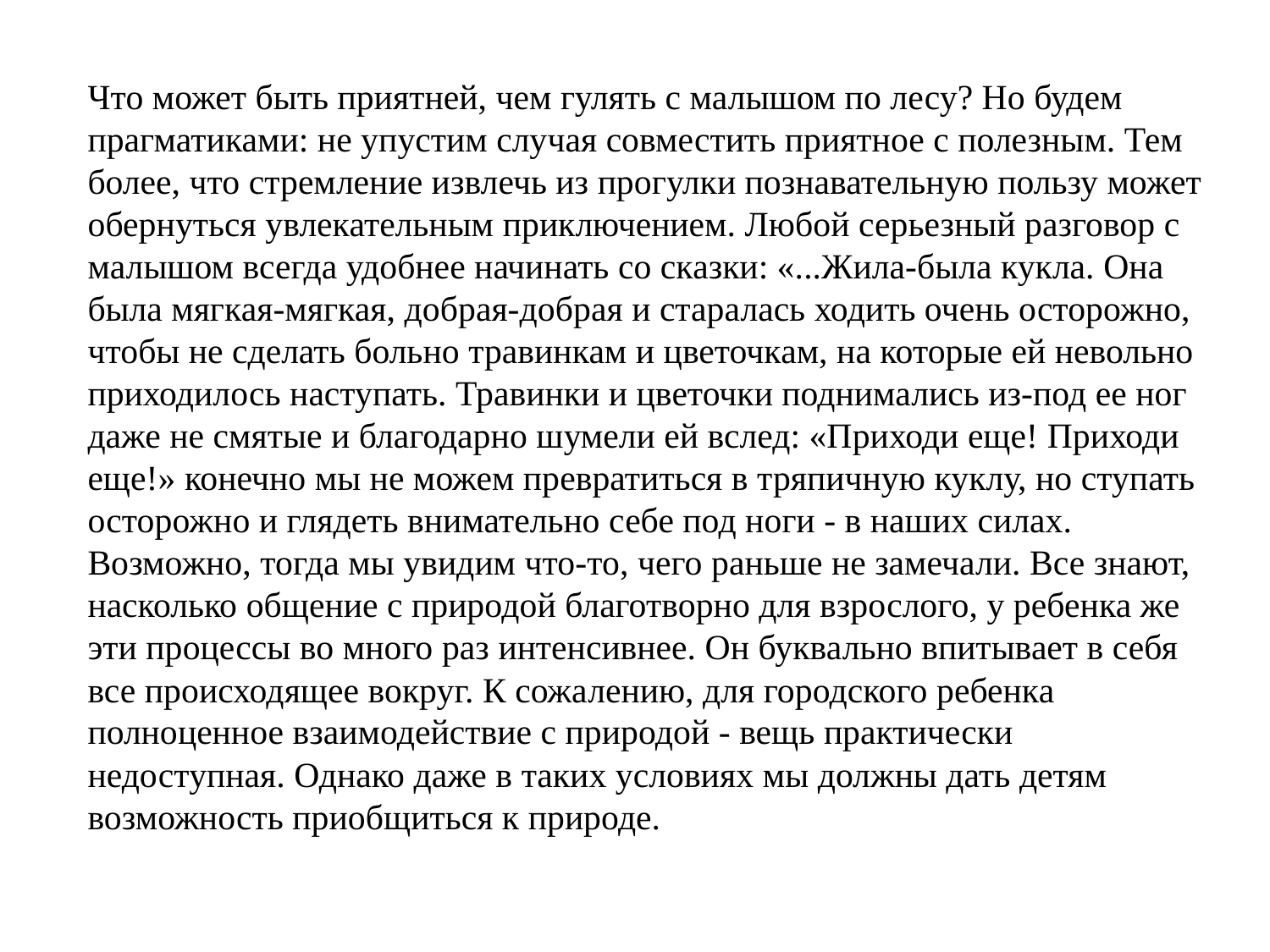

# Что может быть приятней, чем гулять с малышом по лесу? Но будем прагматиками: не упустим случая совместить приятное с полезным. Тем более, что стремление извлечь из прогулки познавательную пользу может обернуться увлекательным приключением. Любой серьезный разговор с малышом всегда удобнее начинать со сказки: «...Жила-была кукла. Она была мягкая-мягкая, добрая-добрая и старалась ходить очень осторожно, чтобы не сделать больно травинкам и цветочкам, на которые ей невольно приходилось наступать. Травинки и цветочки поднимались из-под ее ног даже не смятые и благодарно шумели ей вслед: «Приходи еще! Приходи еще!» конечно мы не можем превратиться в тряпичную куклу, но ступать осторожно и глядеть внимательно себе под ноги - в наших силах. Возможно, тогда мы увидим что-то, чего раньше не замечали. Все знают, насколько общение с природой благотворно для взрослого, у ребенка же эти процессы во много раз интенсивнее. Он буквально впитывает в себя все происходящее вокруг. К сожалению, для городского ребенка полноценное взаимодействие с природой - вещь практически недоступная. Однако даже в таких условиях мы должны дать детям возможность приобщиться к природе.